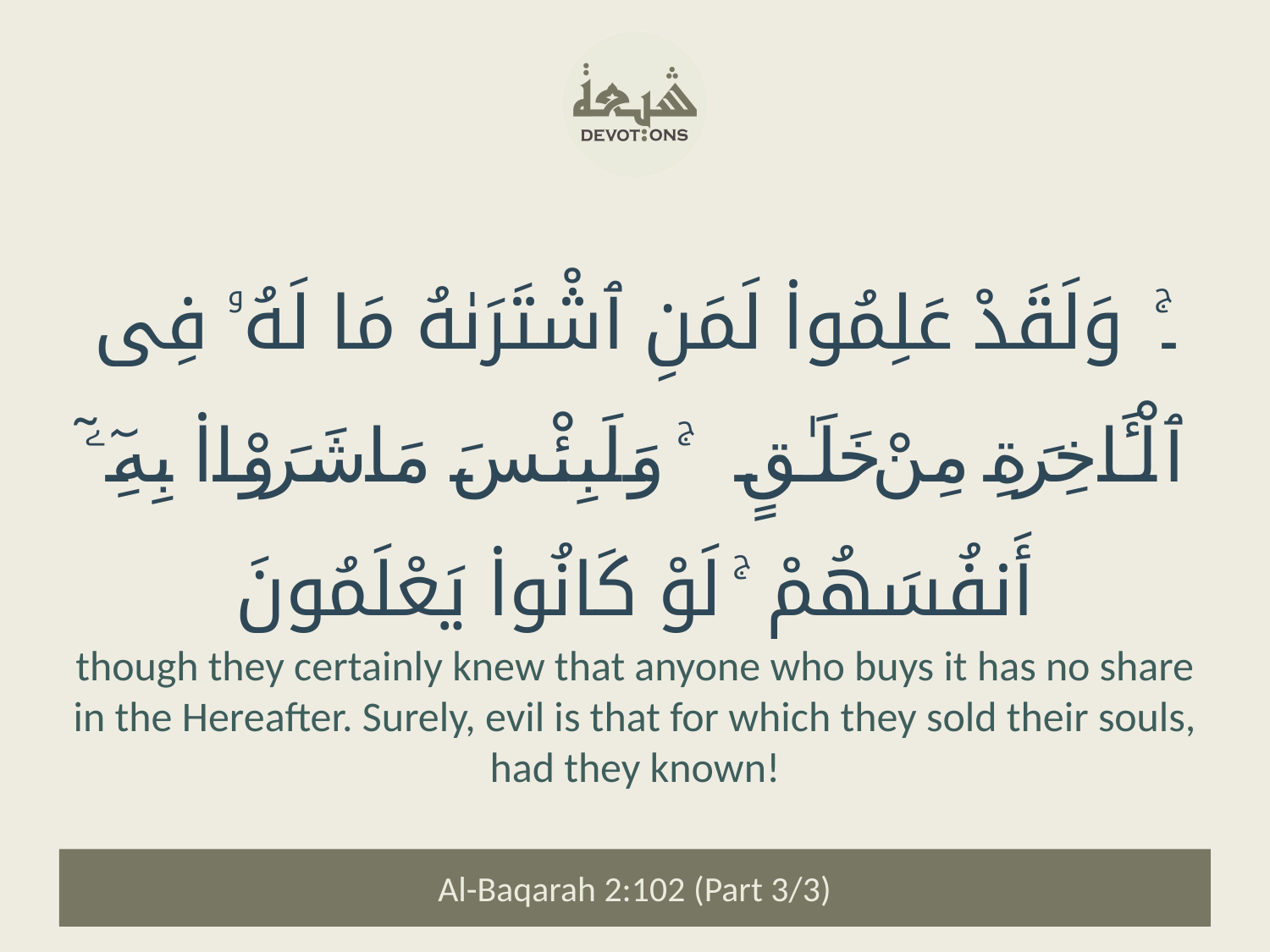

۔ۚ  وَلَقَدْ عَلِمُوا۟ لَمَنِ ٱشْتَرَىٰهُ مَا لَهُۥ فِى ٱلْـَٔاخِرَةِ مِنْ خَلَـٰقٍ ۚ وَلَبِئْسَ مَا شَرَوْا۟ بِهِۦٓ أَنفُسَهُمْ ۚ لَوْ كَانُوا۟ يَعْلَمُونَ
though they certainly knew that anyone who buys it has no share in the Hereafter. Surely, evil is that for which they sold their souls, had they known!
Al-Baqarah 2:102 (Part 3/3)